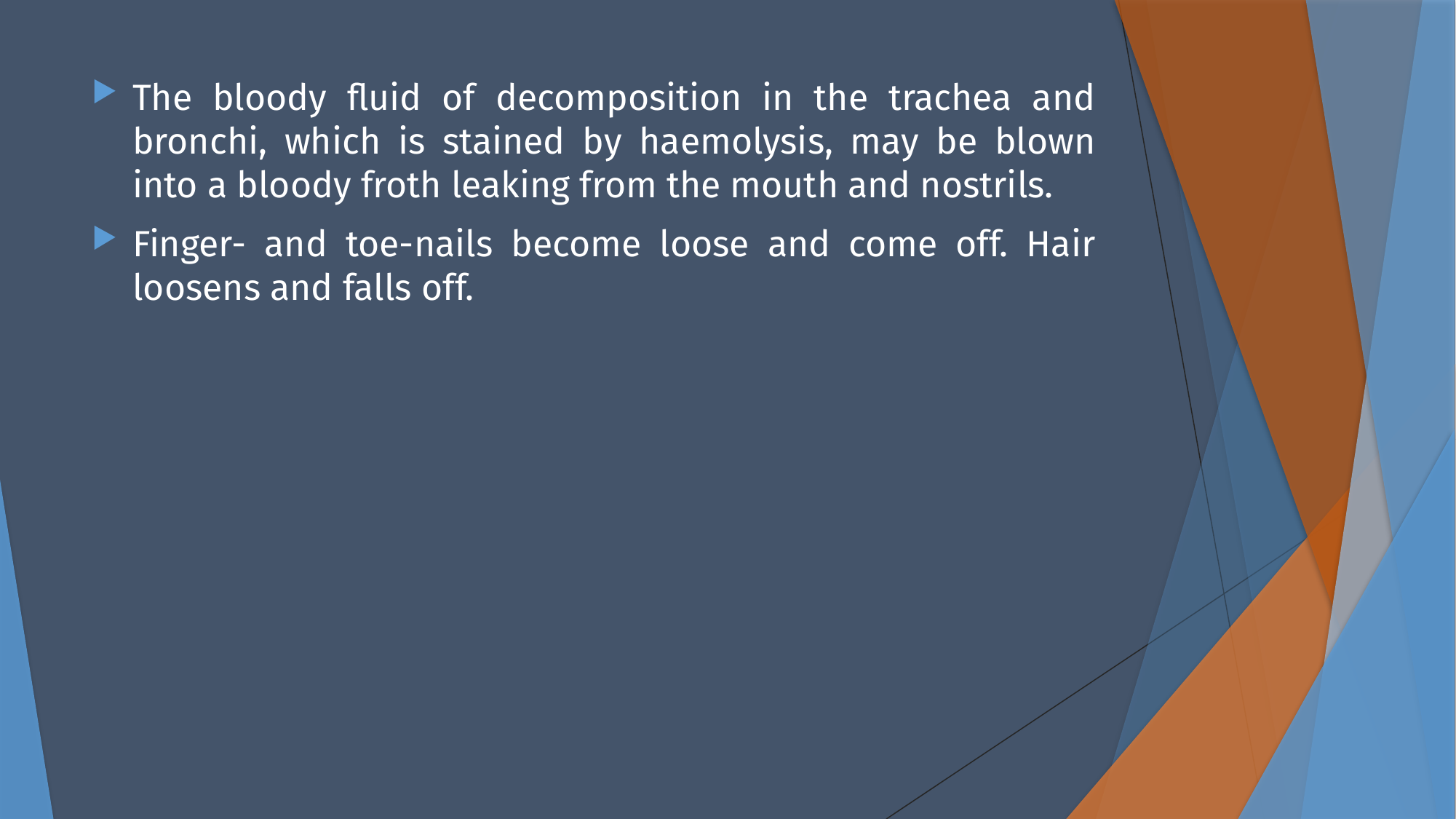

The bloody fluid of decomposition in the trachea and bronchi, which is stained by haemolysis, may be blown into a bloody froth leaking from the mouth and nostrils.
Finger- and toe-nails become loose and come off. Hair loosens and falls off.